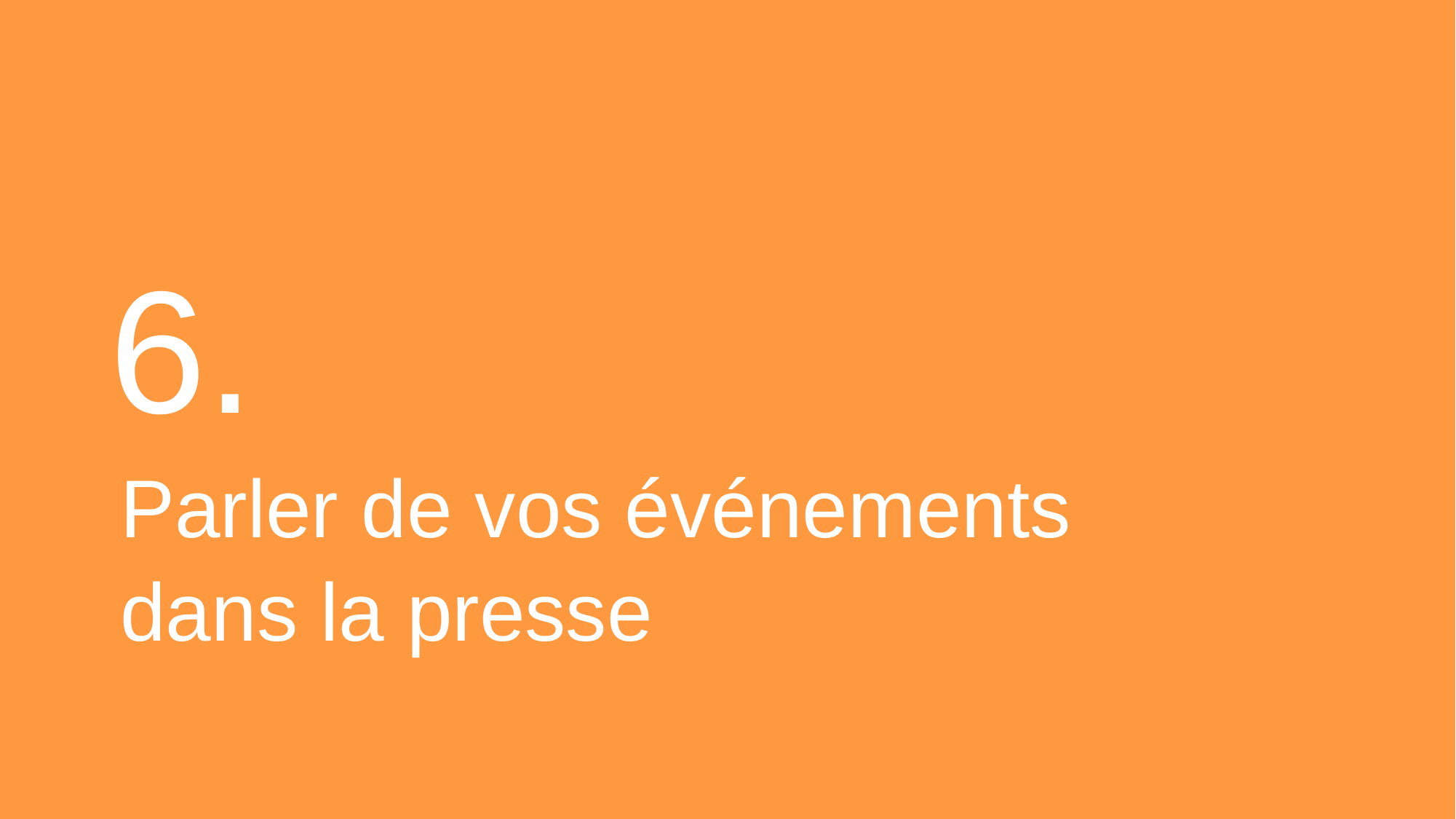

# 6.
Parler de vos événements
dans la presse